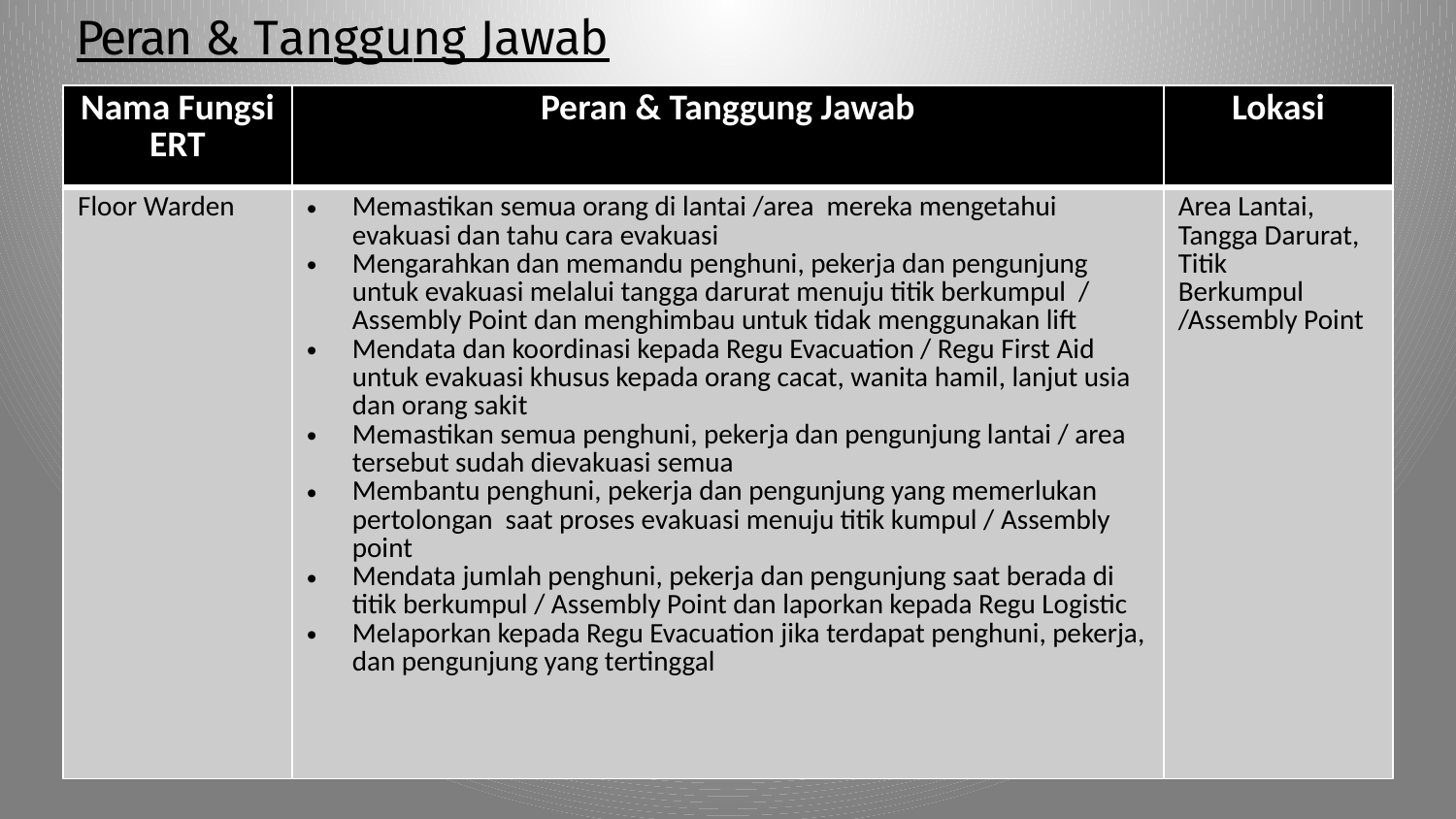

Peran & Tanggung Jawab
| Nama Fungsi ERT | Peran & Tanggung Jawab | Lokasi |
| --- | --- | --- |
| Floor Warden | Memastikan semua orang di lantai /area mereka mengetahui evakuasi dan tahu cara evakuasi Mengarahkan dan memandu penghuni, pekerja dan pengunjung untuk evakuasi melalui tangga darurat menuju titik berkumpul / Assembly Point dan menghimbau untuk tidak menggunakan lift Mendata dan koordinasi kepada Regu Evacuation / Regu First Aid untuk evakuasi khusus kepada orang cacat, wanita hamil, lanjut usia dan orang sakit Memastikan semua penghuni, pekerja dan pengunjung lantai / area tersebut sudah dievakuasi semua Membantu penghuni, pekerja dan pengunjung yang memerlukan pertolongan saat proses evakuasi menuju titik kumpul / Assembly point Mendata jumlah penghuni, pekerja dan pengunjung saat berada di titik berkumpul / Assembly Point dan laporkan kepada Regu Logistic Melaporkan kepada Regu Evacuation jika terdapat penghuni, pekerja, dan pengunjung yang tertinggal | Area Lantai, Tangga Darurat, Titik Berkumpul /Assembly Point |